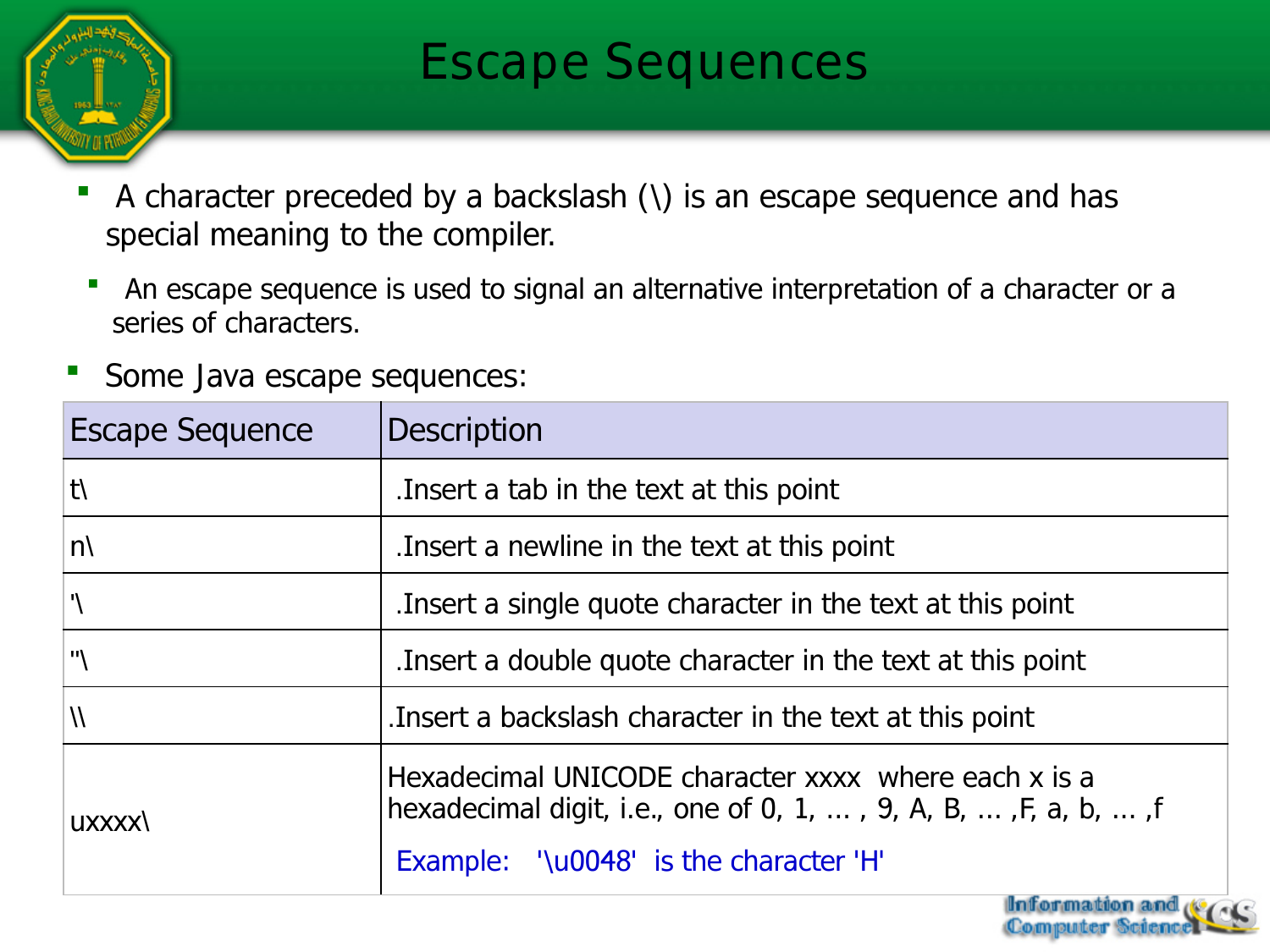

# Escape Sequences
 A character preceded by a backslash (\) is an escape sequence and has
   special meaning to the compiler.

 An escape sequence is used to signal an alternative interpretation of a character or a
   series of characters.
 Some Java escape sequences:
| Escape Sequence | Description |
| --- | --- |
| \t | Insert a tab in the text at this point. |
| \n | Insert a newline in the text at this point. |
| \' | Insert a single quote character in the text at this point. |
| \" | Insert a double quote character in the text at this point. |
| \\ | Insert a backslash character in the text at this point. |
| \uxxxx | Hexadecimal UNICODE character xxxx where each x is a hexadecimal digit, i.e., one of 0, 1, ... , 9, A, B, ... ,F, a, b, ... ,f Example: '\u0048' is the character 'H' |